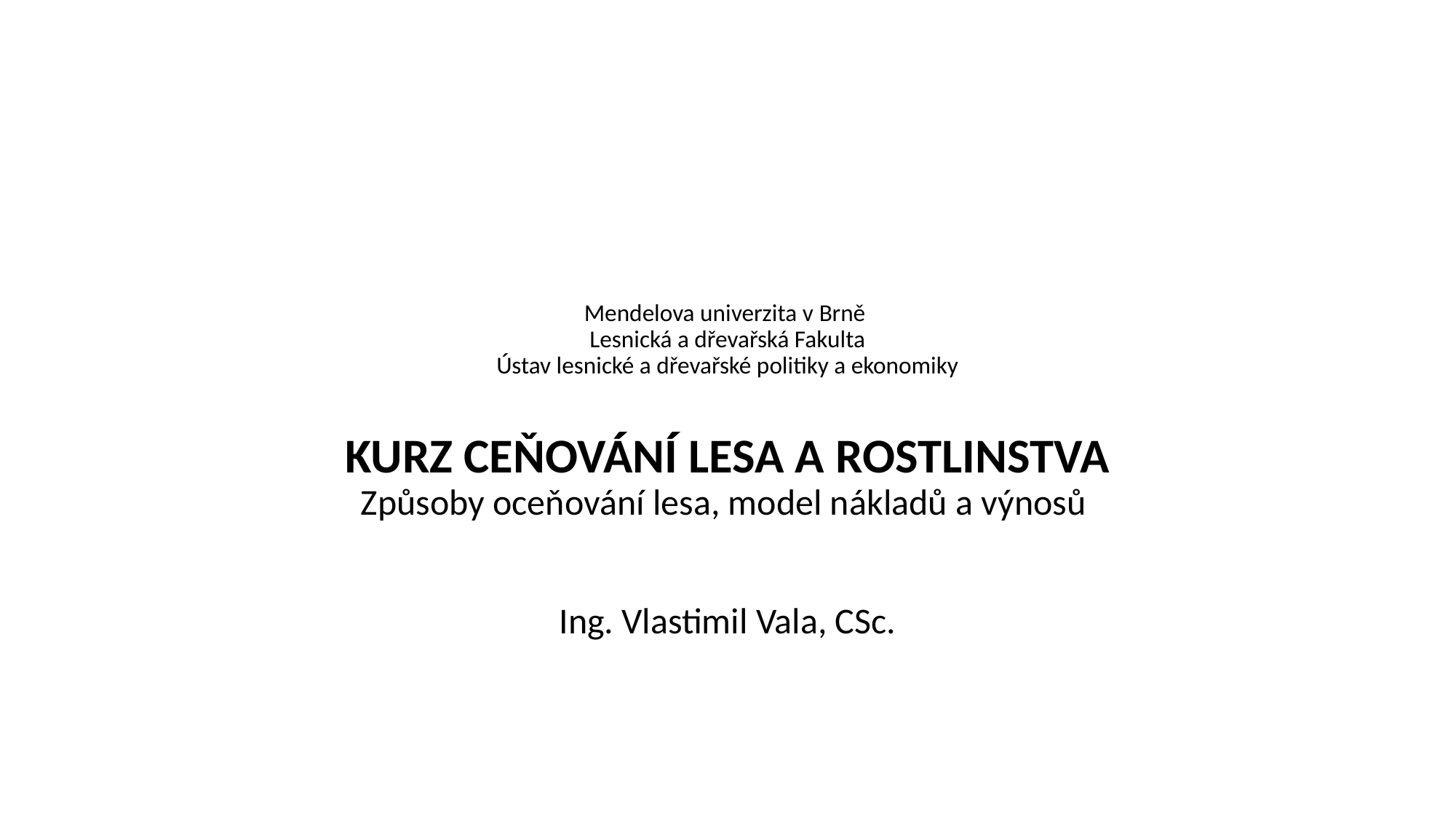

# Mendelova univerzita v Brně Lesnická a dřevařská Fakulta Ústav lesnické a dřevařské politiky a ekonomiky KURZ CEŇOVÁNÍ LESA A ROSTLINSTVA Způsoby oceňování lesa, model nákladů a výnosů
Ing. Vlastimil Vala, CSc.